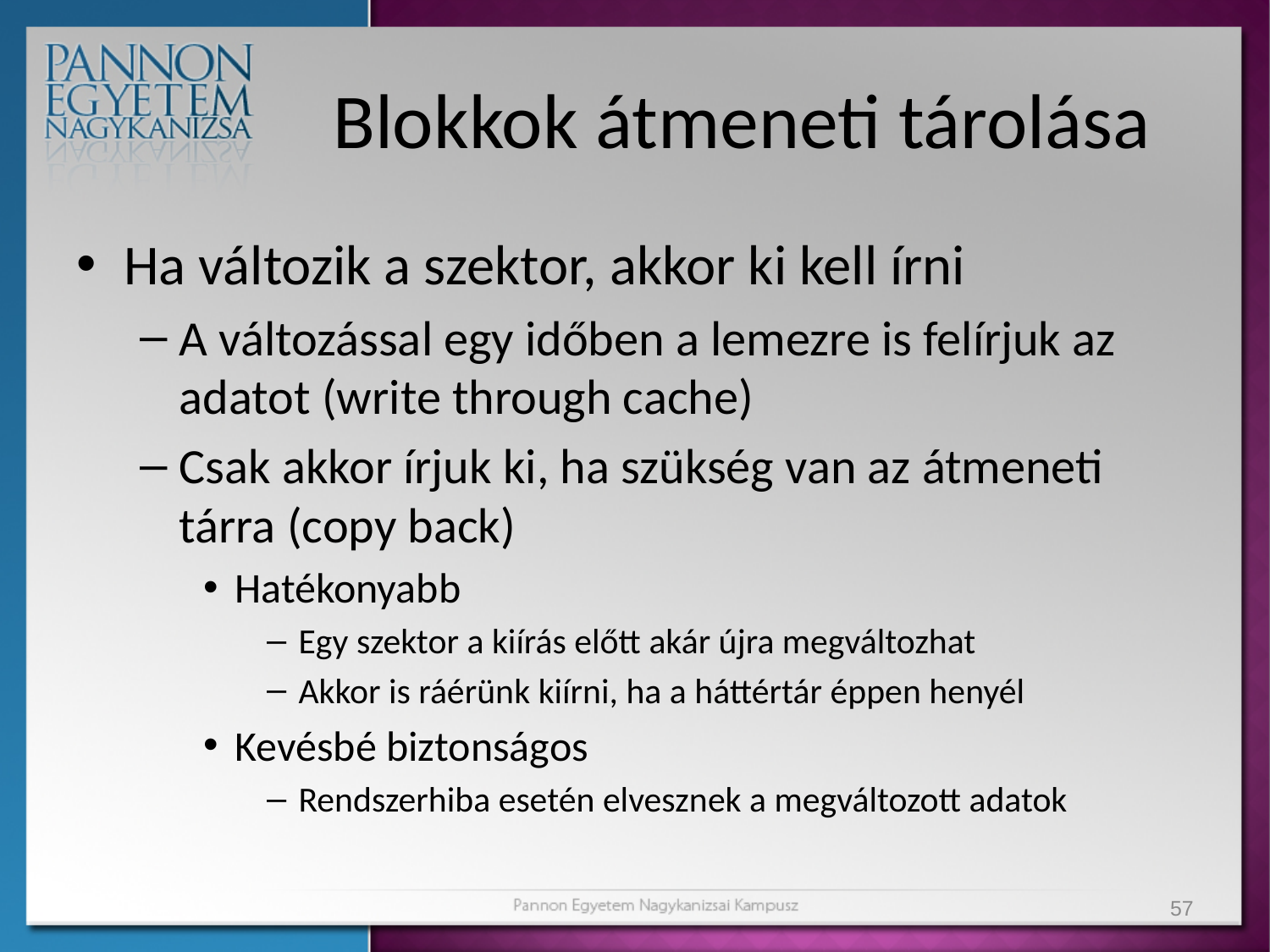

# Blokkok átmeneti tárolása
Ha változik a szektor, akkor ki kell írni
A változással egy időben a lemezre is felírjuk az adatot (write through cache)
Csak akkor írjuk ki, ha szükség van az átmeneti tárra (copy back)
Hatékonyabb
Egy szektor a kiírás előtt akár újra megváltozhat
Akkor is ráérünk kiírni, ha a háttértár éppen henyél
Kevésbé biztonságos
Rendszerhiba esetén elvesznek a megváltozott adatok
57